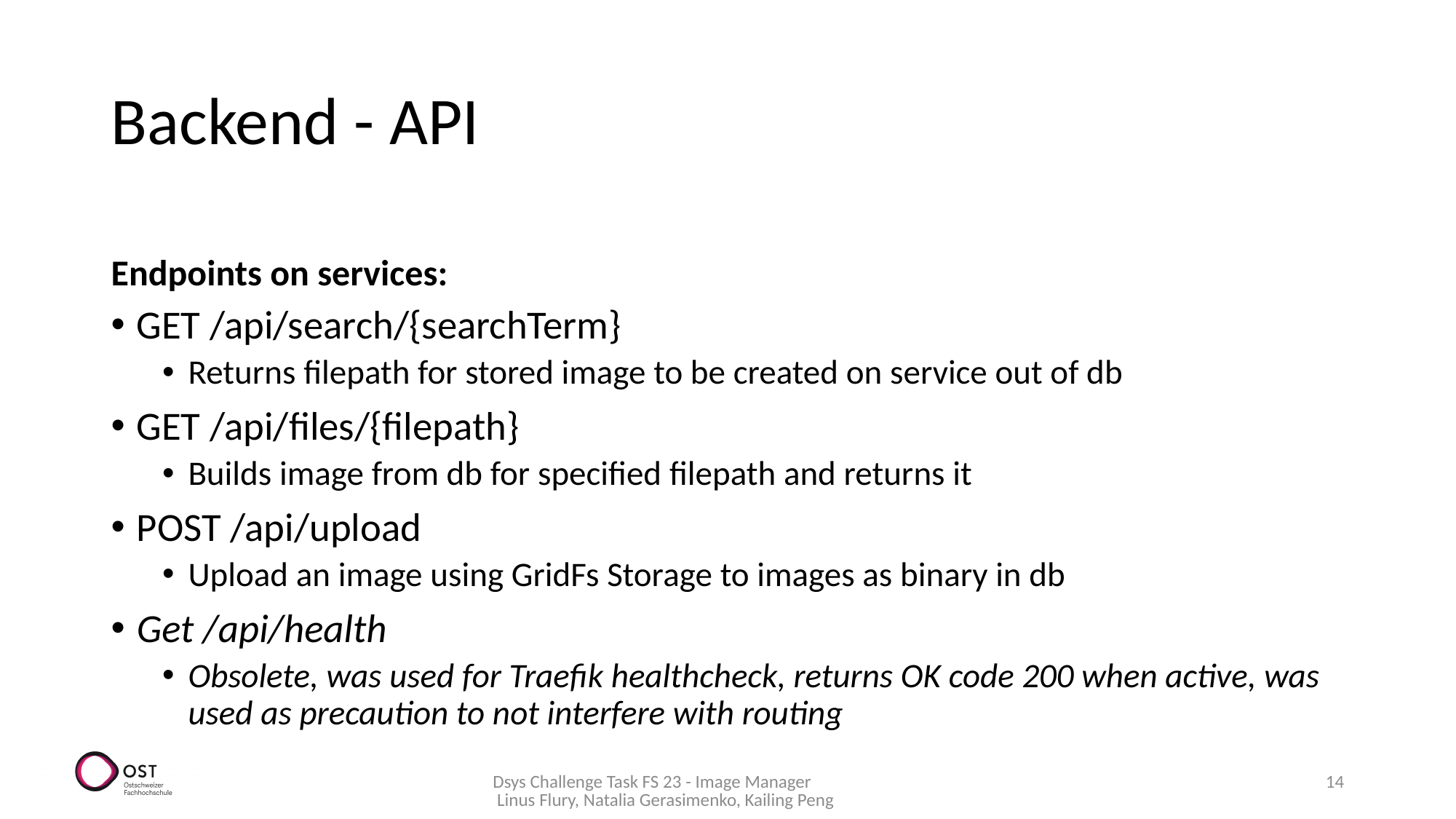

# Backend - API
Endpoints on services:
GET /api/search/{searchTerm}
Returns filepath for stored image to be created on service out of db
GET /api/files/{filepath}
Builds image from db for specified filepath and returns it
POST /api/upload
Upload an image using GridFs Storage to images as binary in db
Get /api/health
Obsolete, was used for Traefik healthcheck, returns OK code 200 when active, was used as precaution to not interfere with routing

Dsys Challenge Task FS 23 - Image Manager                                    Linus Flury, Natalia Gerasimenko, Kailing Peng
14